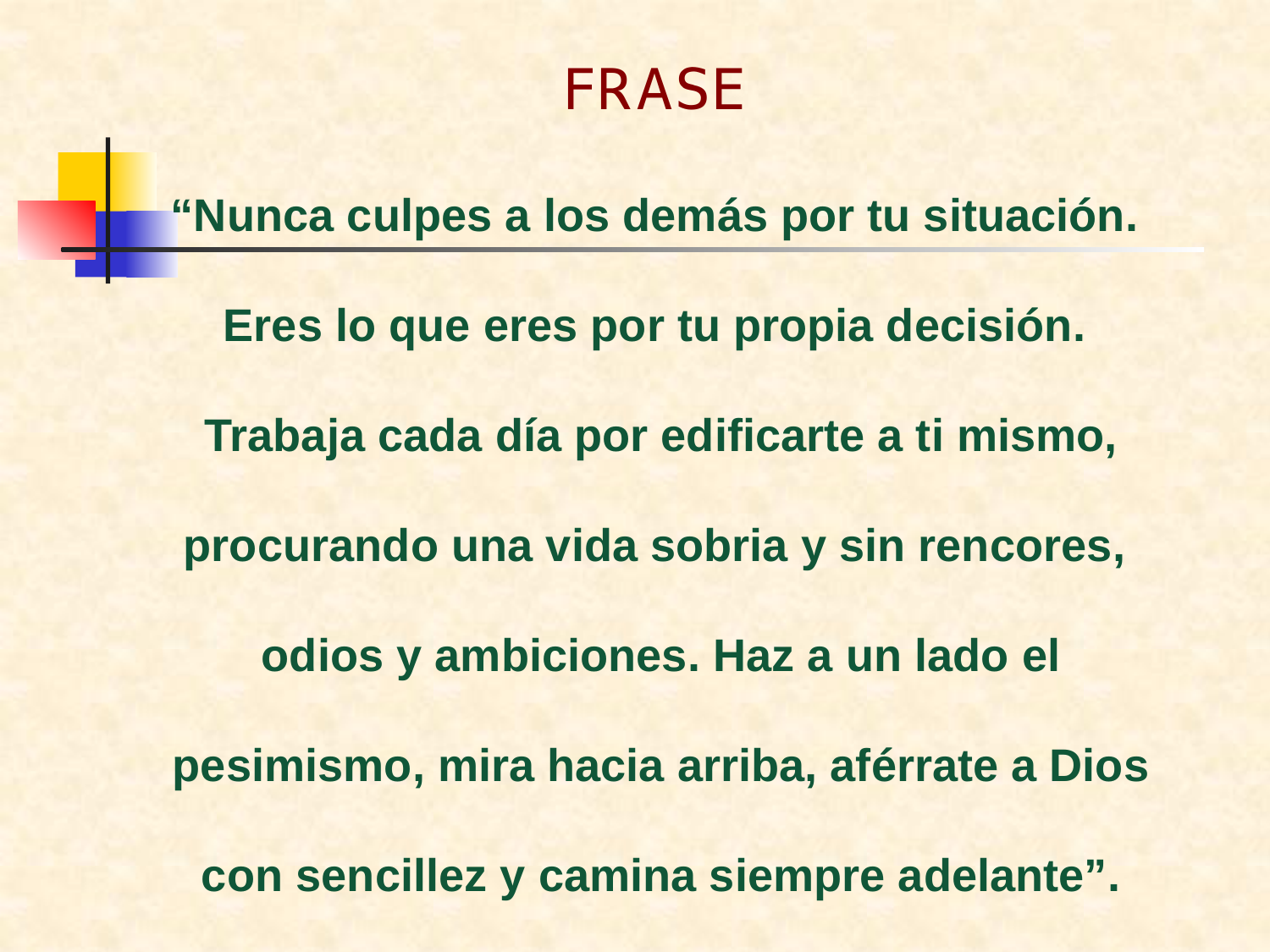

# FRASE
“Nunca culpes a los demás por tu situación.

Eres lo que eres por tu propia decisión.

Trabaja cada día por edificarte a ti mismo,

procurando una vida sobria y sin rencores,

odios y ambiciones. Haz a un lado el

pesimismo, mira hacia arriba, aférrate a Dios

con sencillez y camina siempre adelante”.